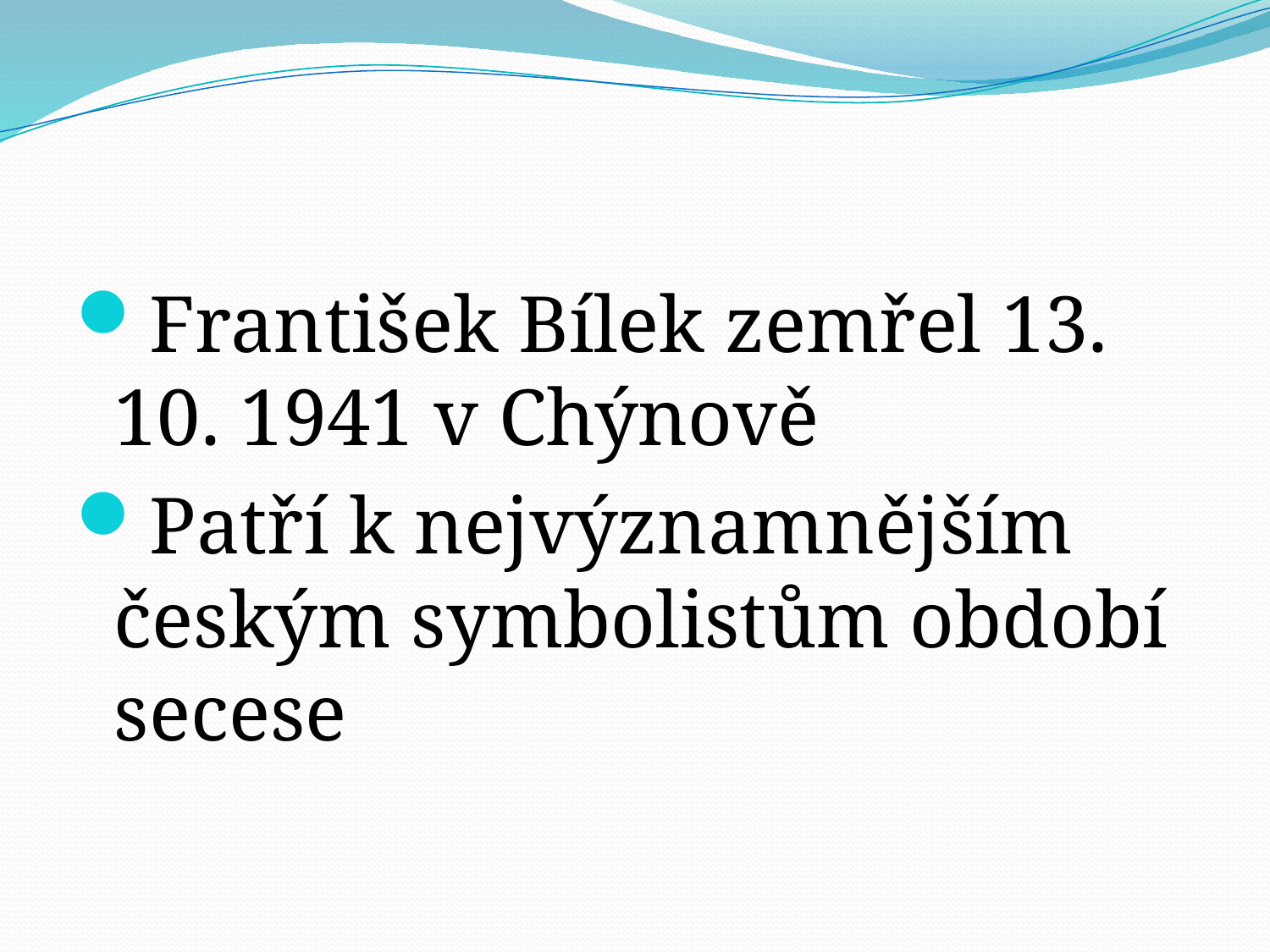

#
František Bílek zemřel 13. 10. 1941 v Chýnově
Patří k nejvýznamnějším českým symbolistům období secese